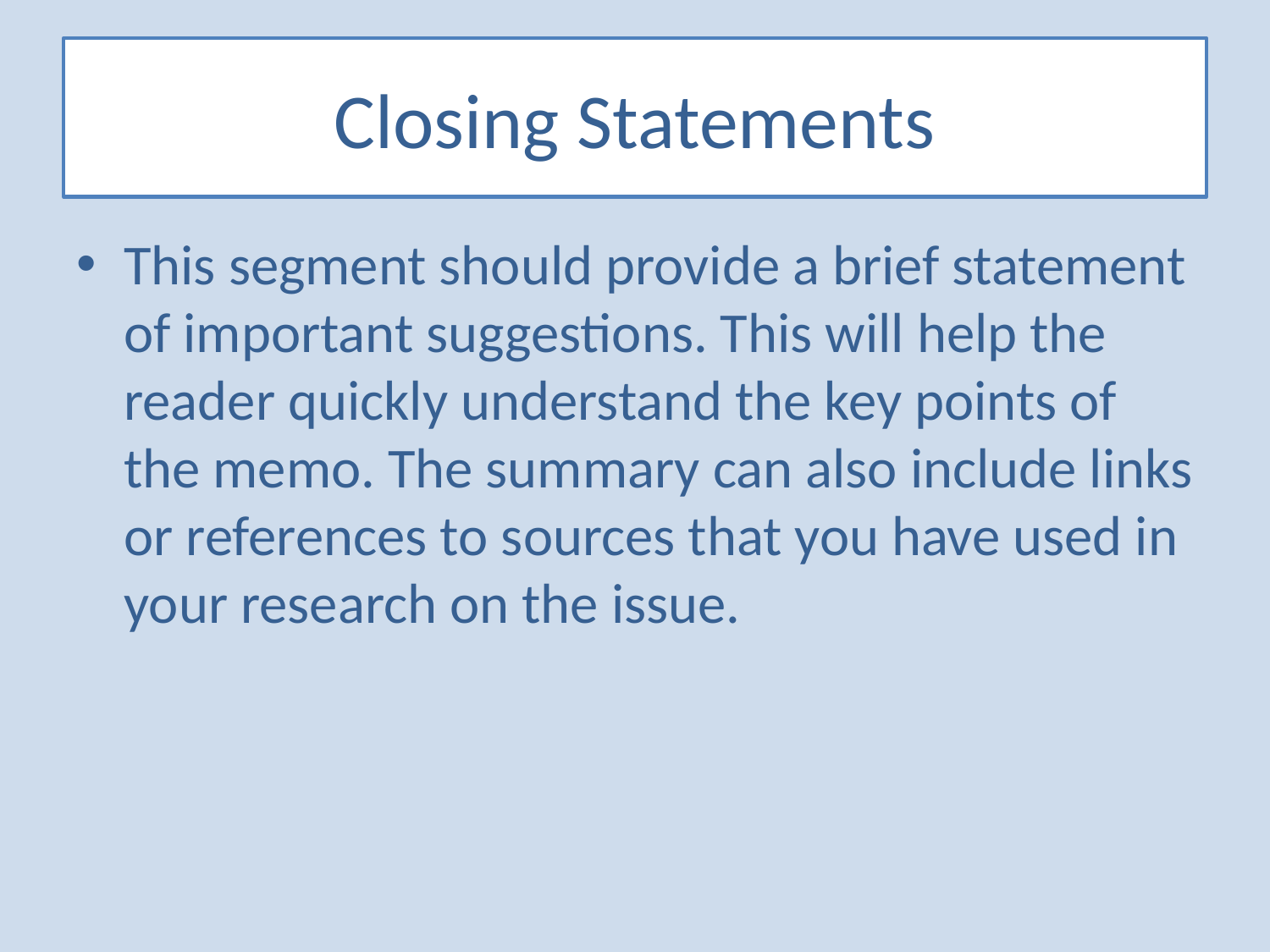

# Closing Statements
This segment should provide a brief statement of important suggestions. This will help the reader quickly understand the key points of the memo. The summary can also include links or references to sources that you have used in your research on the issue.